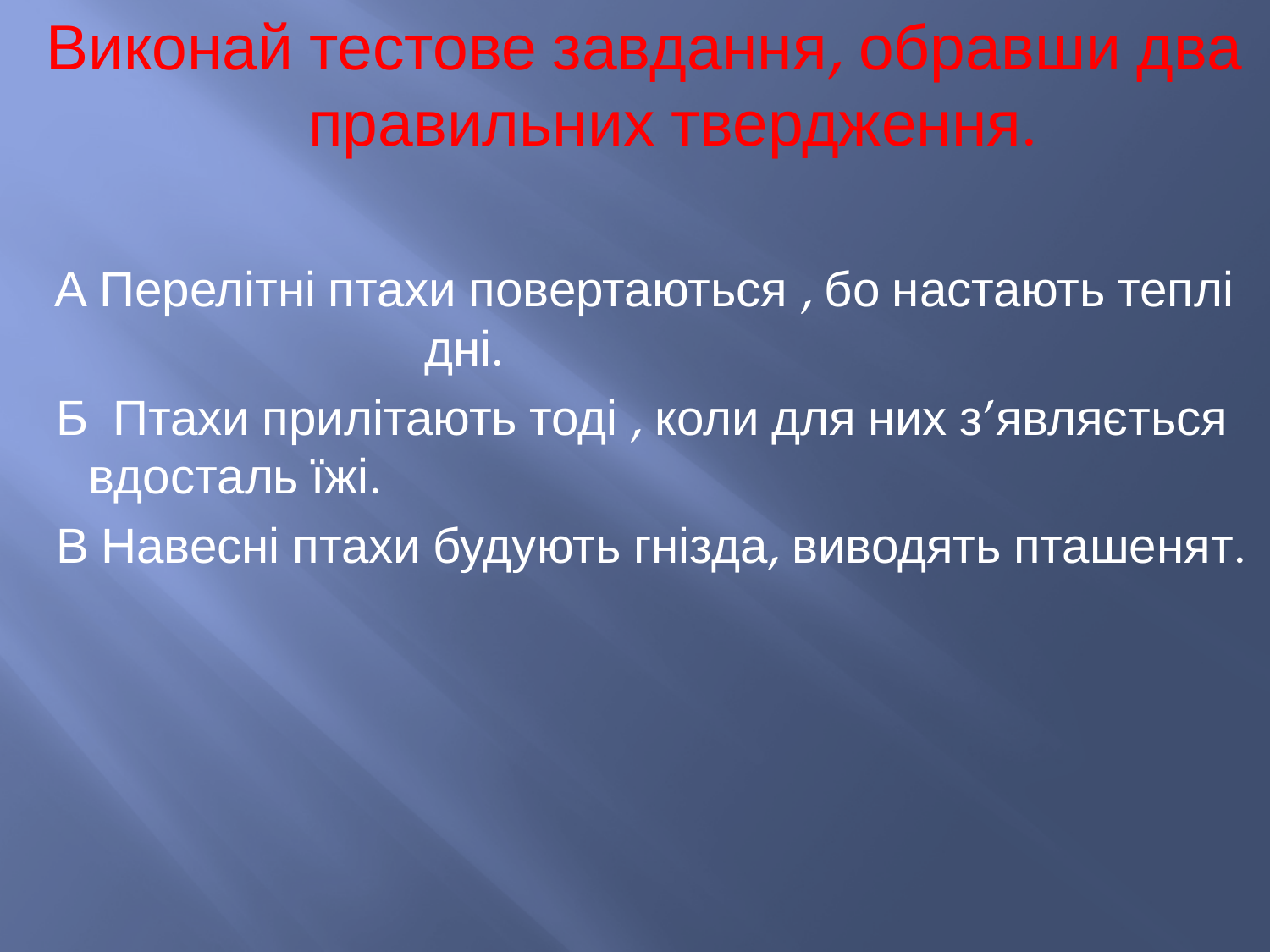

Виконай тестове завдання, обравши два правильних твердження.

А Перелітні птахи повертаються , бо настають теплі дні.
  Б  Птахи прилітають тоді , коли для них з’являється вдосталь їжі.
  В Навесні птахи будують гнізда, виводять пташенят.